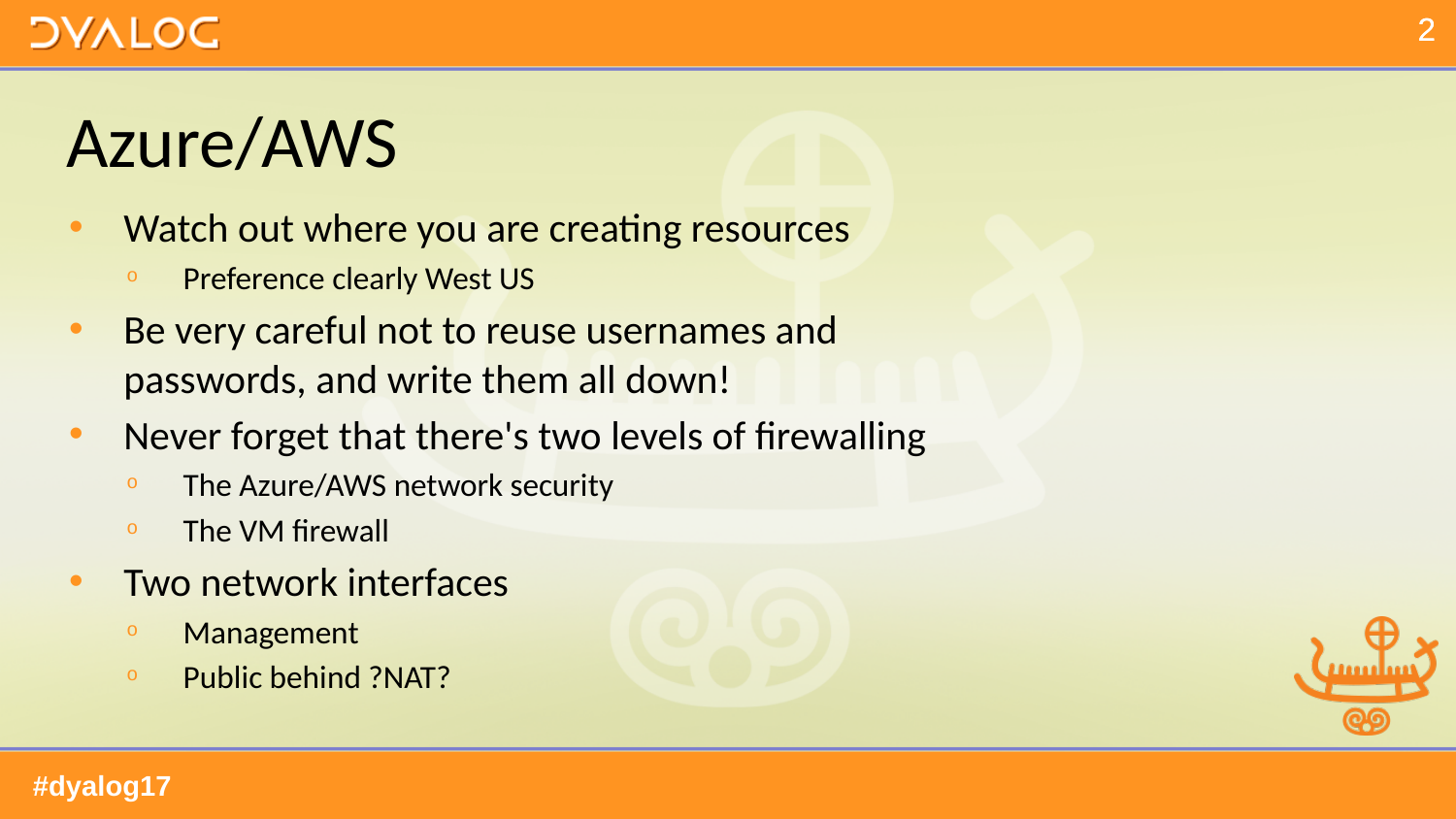

# Azure/AWS

Watch out where you are creating resources
Preference clearly West US
Be very careful not to reuse usernames and passwords, and write them all down!
Never forget that there's two levels of firewalling
The Azure/AWS network security
The VM firewall
Two network interfaces
Management
Public behind ?NAT?